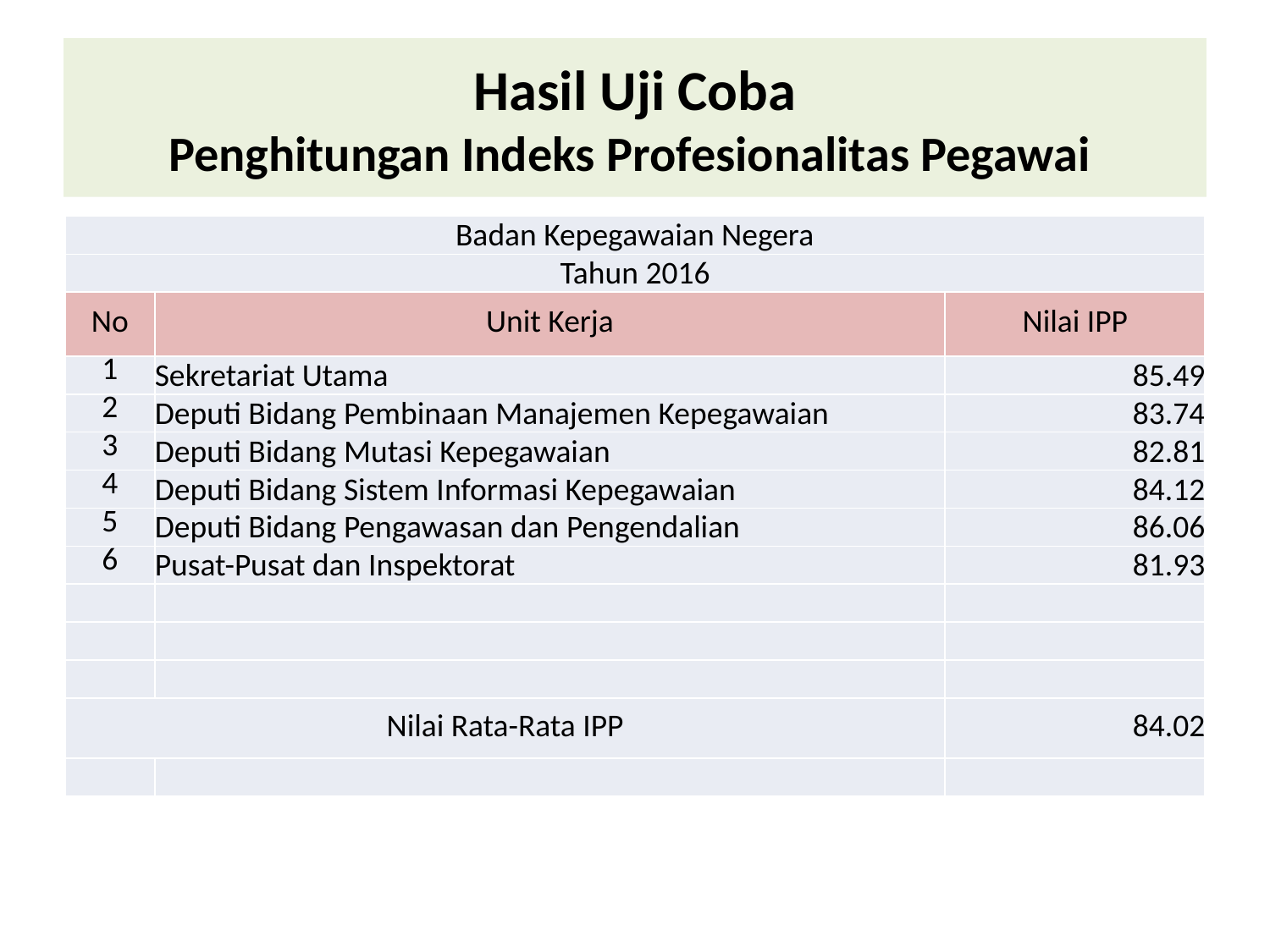

# Hasil Uji Coba Penghitungan Indeks Profesionalitas Pegawai
| Badan Kepegawaian Negera |  |  |
| --- | --- | --- |
| Tahun 2016 |  |  |
| No | Unit Kerja | Nilai IPP |
| 1 | Sekretariat Utama | 85.49 |
| 2 | Deputi Bidang Pembinaan Manajemen Kepegawaian | 83.74 |
| 3 | Deputi Bidang Mutasi Kepegawaian | 82.81 |
| 4 | Deputi Bidang Sistem Informasi Kepegawaian | 84.12 |
| 5 | Deputi Bidang Pengawasan dan Pengendalian | 86.06 |
| 6 | Pusat-Pusat dan Inspektorat | 81.93 |
|  |  |  |
|  |  |  |
|  |  |  |
| Nilai Rata-Rata IPP |  | 84.02 |
|  |  |  |